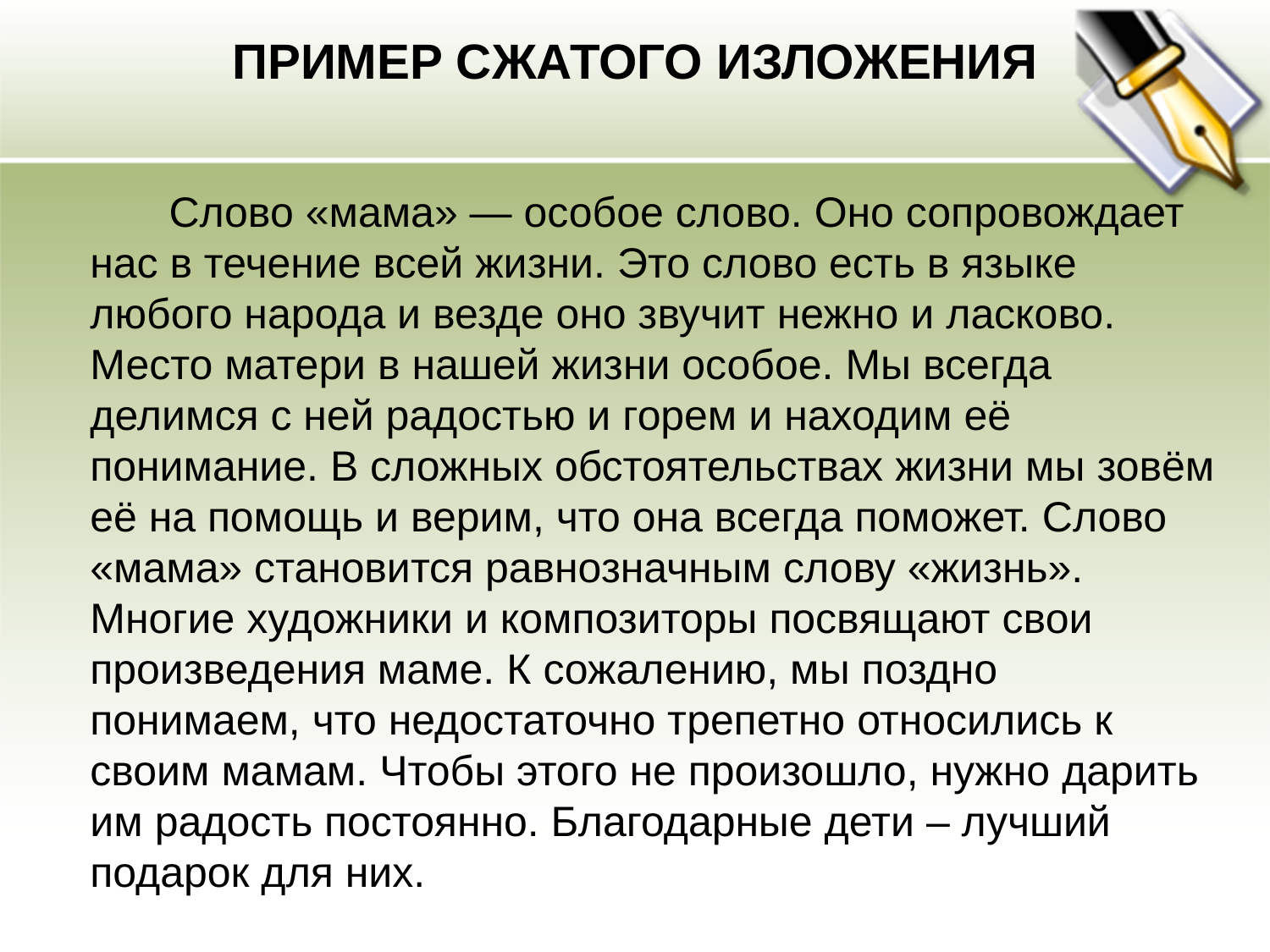

# ПРИМЕР СЖАТОГО ИЗЛОЖЕНИЯ
             Слово «мама» — особое слово. Оно сопровождает нас в течение всей жизни. Это слово есть в языке любого народа и везде оно звучит нежно и ласково. Место матери в нашей жизни особое. Мы всегда делимся с ней радостью и горем и находим её понимание. В сложных обстоятельствах жизни мы зовём её на помощь и верим, что она всегда поможет. Слово «мама» становится равнозначным слову «жизнь». Многие художники и композиторы посвящают свои произведения маме. К сожалению, мы поздно понимаем, что недостаточно трепетно относились к своим мамам. Чтобы этого не произошло, нужно дарить им радость постоянно. Благодарные дети – лучший подарок для них.